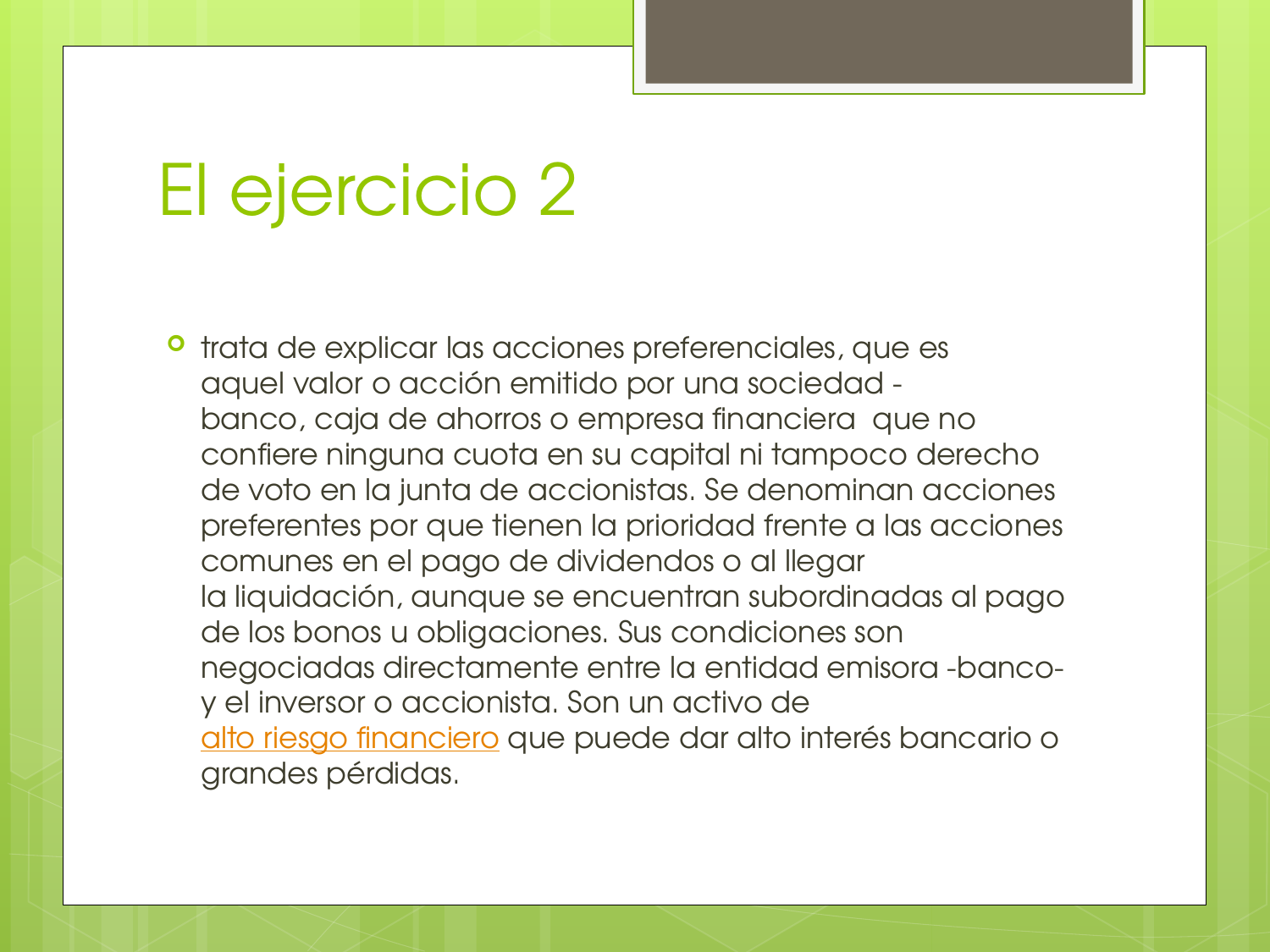

# El ejercicio 2
trata de explicar las acciones preferenciales, que es aquel valor o acción emitido por una sociedad -banco, caja de ahorros o empresa financiera  que no confiere ninguna cuota en su capital ni tampoco derecho de voto en la junta de accionistas. Se denominan acciones preferentes por que tienen la prioridad frente a las acciones comunes en el pago de dividendos o al llegar la liquidación, aunque se encuentran subordinadas al pago de los bonos u obligaciones. Sus condiciones son negociadas directamente entre la entidad emisora -banco- y el inversor o accionista. Son un activo de alto riesgo financiero que puede dar alto interés bancario o grandes pérdidas.